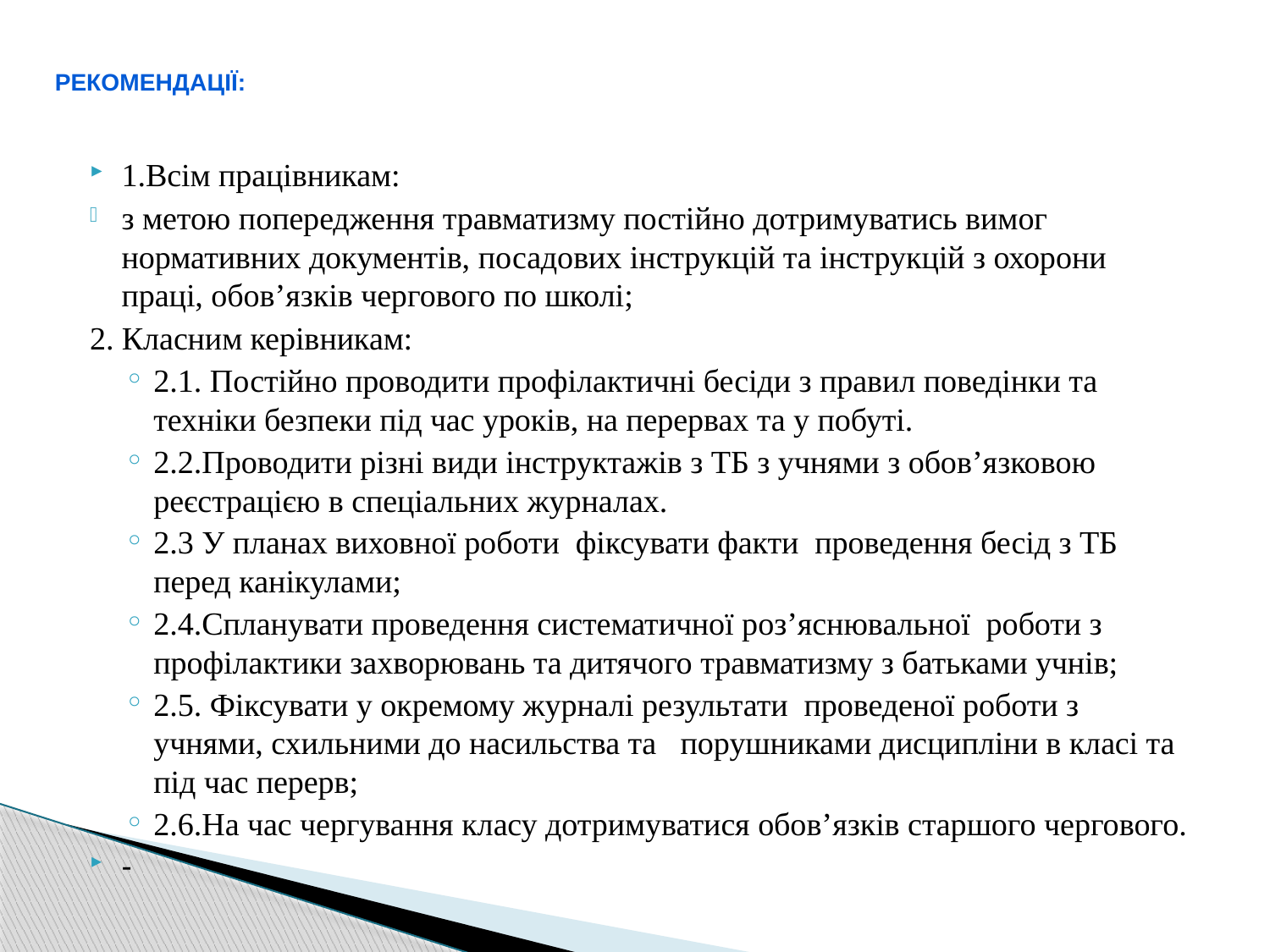

# Рекомендації:
1.Всім працівникам:
з метою попередження травматизму постійно дотримуватись вимог нормативних документів, посадових інструкцій та інструкцій з охорони праці, обов’язків чергового по школі;
2. Класним керівникам:
2.1. Постійно проводити профілактичні бесіди з правил поведінки та техніки безпеки під час уроків, на перервах та у побуті.
2.2.Проводити різні види інструктажів з ТБ з учнями з обов’язковою реєстрацією в спеціальних журналах.
2.3 У планах виховної роботи  фіксувати факти  проведення бесід з ТБ перед канікулами;
2.4.Спланувати проведення систематичної роз’яснювальної  роботи з профілактики захворювань та дитячого травматизму з батьками учнів;
2.5. Фіксувати у окремому журналі результати  проведеної роботи з учнями, схильними до насильства та   порушниками дисципліни в класі та під час перерв;
2.6.На час чергування класу дотримуватися обов’язків старшого чергового.
-